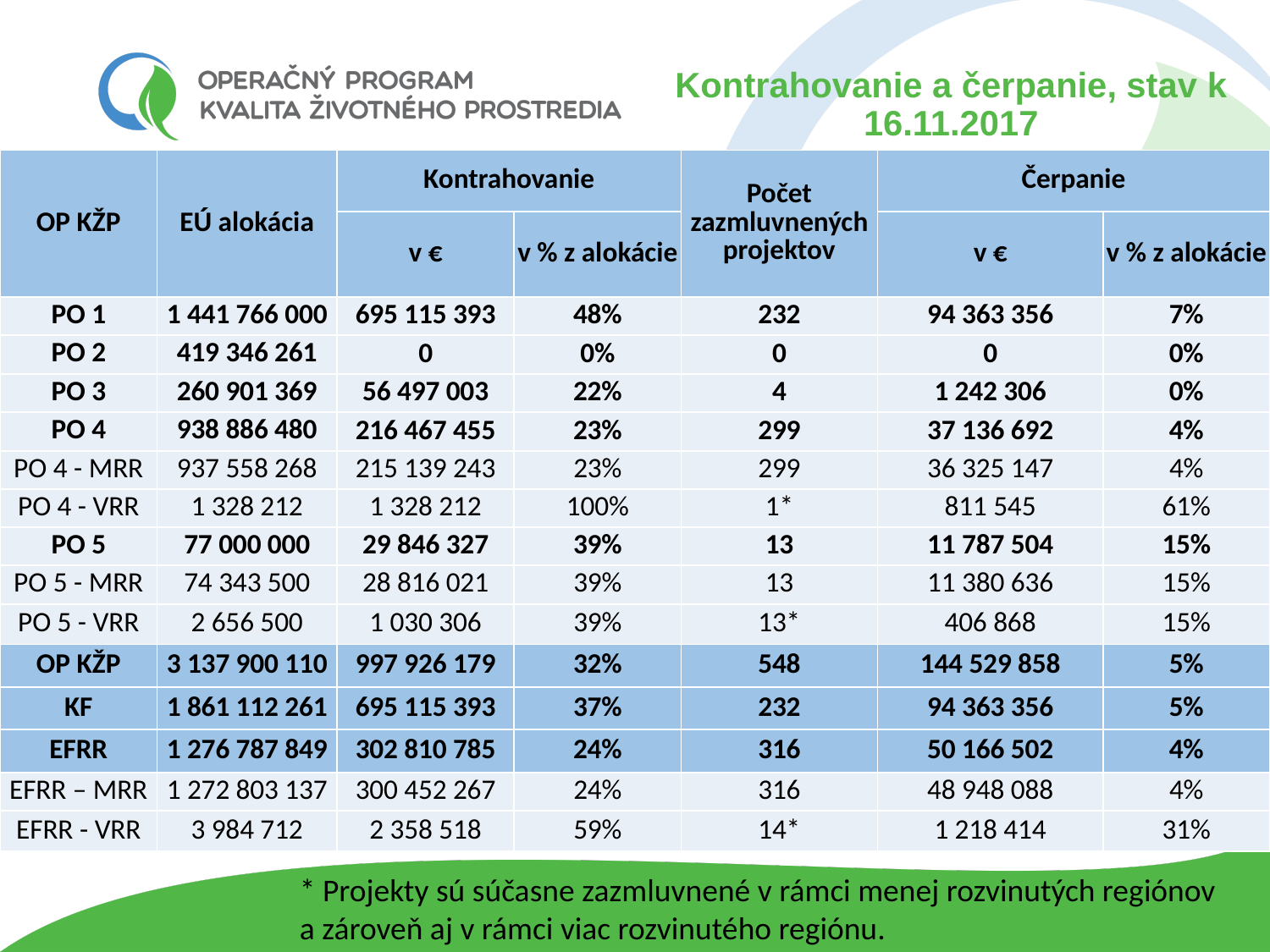

# Kontrahovanie a čerpanie, stav k 16.11.2017
| OP KŽP | EÚ alokácia | Kontrahovanie |  | Počet zazmluvnených projektov | Čerpanie |  |
| --- | --- | --- | --- | --- | --- | --- |
|  |  | v € | v % z alokácie |  | v € | v % z alokácie |
| PO 1 | 1 441 766 000 | 695 115 393 | 48% | 232 | 94 363 356 | 7% |
| PO 2 | 419 346 261 | 0 | 0% | 0 | 0 | 0% |
| PO 3 | 260 901 369 | 56 497 003 | 22% | 4 | 1 242 306 | 0% |
| PO 4 | 938 886 480 | 216 467 455 | 23% | 299 | 37 136 692 | 4% |
| PO 4 - MRR | 937 558 268 | 215 139 243 | 23% | 299 | 36 325 147 | 4% |
| PO 4 - VRR | 1 328 212 | 1 328 212 | 100% | 1\* | 811 545 | 61% |
| PO 5 | 77 000 000 | 29 846 327 | 39% | 13 | 11 787 504 | 15% |
| PO 5 - MRR | 74 343 500 | 28 816 021 | 39% | 13 | 11 380 636 | 15% |
| PO 5 - VRR | 2 656 500 | 1 030 306 | 39% | 13\* | 406 868 | 15% |
| OP KŽP | 3 137 900 110 | 997 926 179 | 32% | 548 | 144 529 858 | 5% |
| KF | 1 861 112 261 | 695 115 393 | 37% | 232 | 94 363 356 | 5% |
| EFRR | 1 276 787 849 | 302 810 785 | 24% | 316 | 50 166 502 | 4% |
| EFRR – MRR | 1 272 803 137 | 300 452 267 | 24% | 316 | 48 948 088 | 4% |
| EFRR - VRR | 3 984 712 | 2 358 518 | 59% | 14\* | 1 218 414 | 31% |
* Projekty sú súčasne zazmluvnené v rámci menej rozvinutých regiónov  a zároveň aj v rámci viac rozvinutého regiónu.